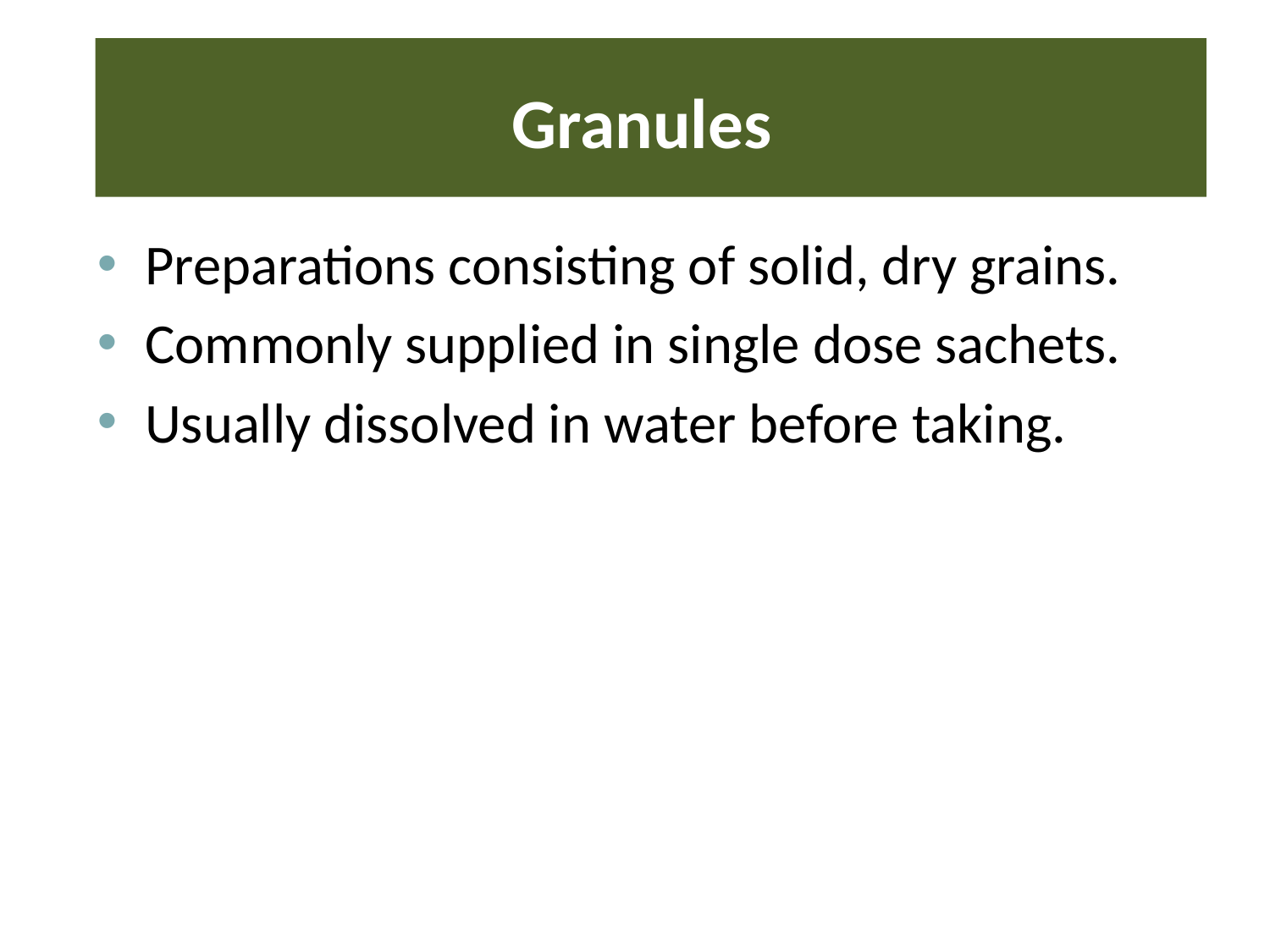

# Granules
Preparations consisting of solid, dry grains.
Commonly supplied in single dose sachets.
Usually dissolved in water before taking.